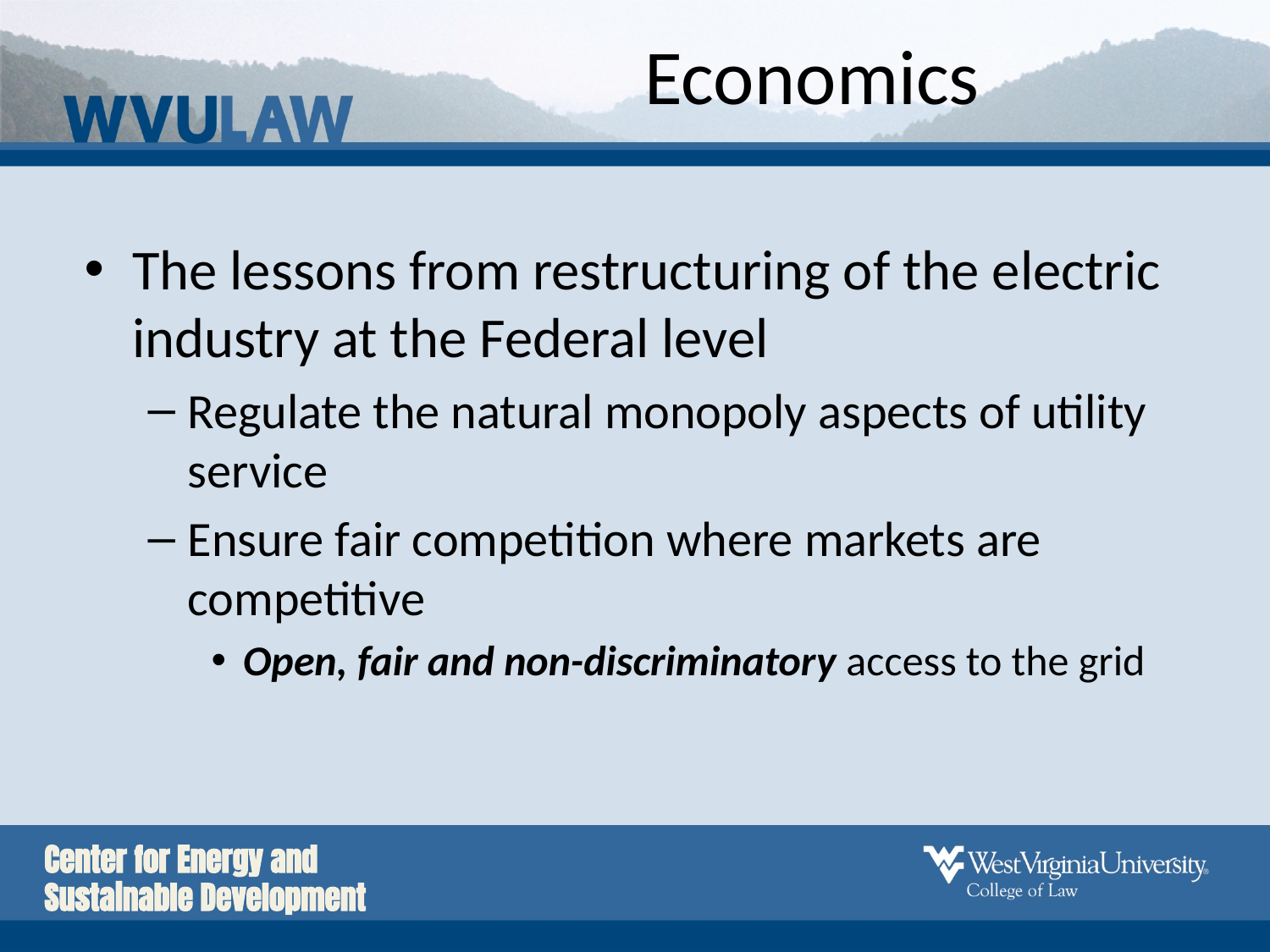

# Economics
The lessons from restructuring of the electric industry at the Federal level
Regulate the natural monopoly aspects of utility service
Ensure fair competition where markets are competitive
Open, fair and non-discriminatory access to the grid

Center for Energy and
Sustainable Development